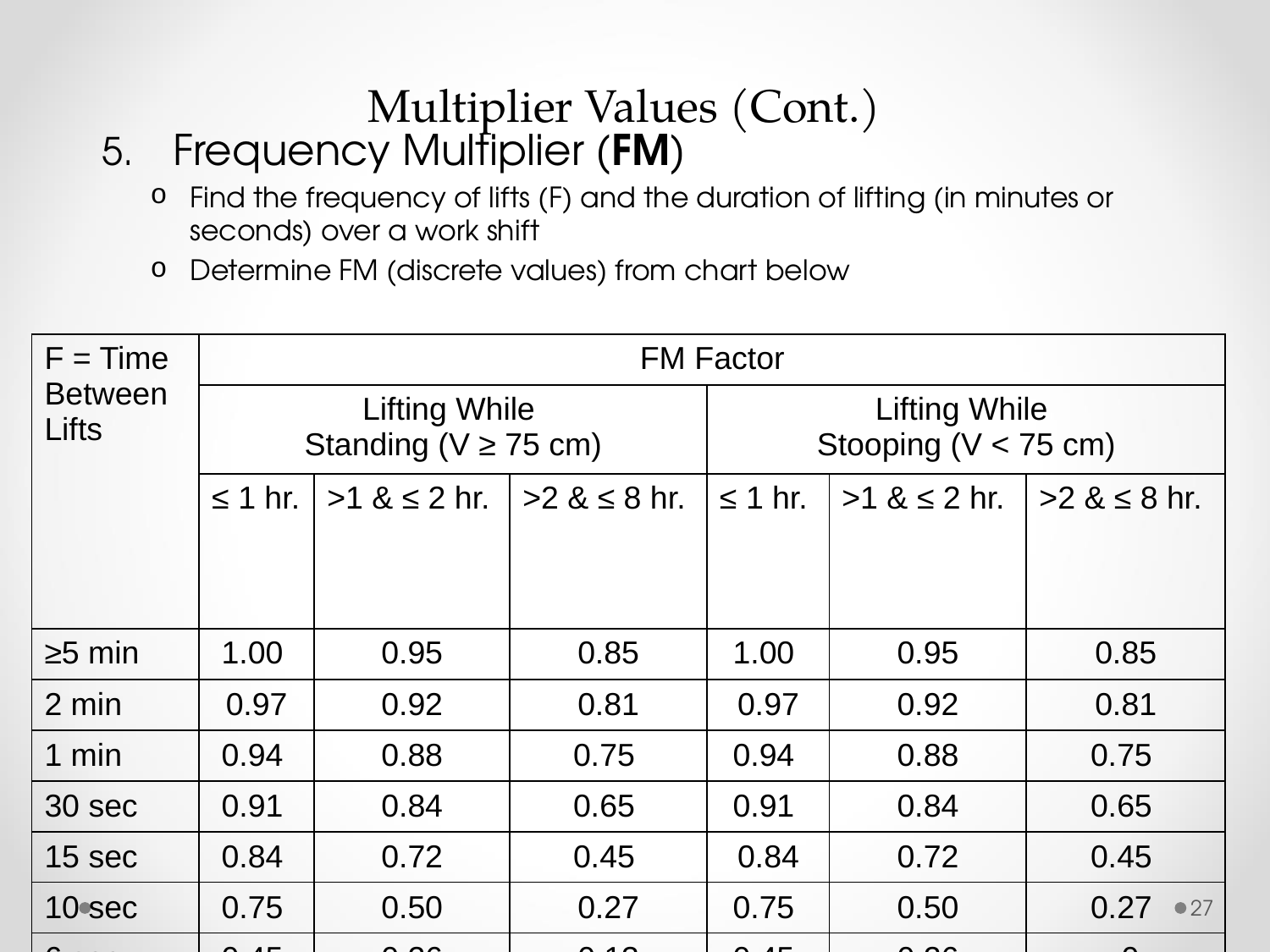

# Multiplier Values (Cont.)

Frequency Multiplier (FM)
Find the frequency of lifts (F) and the duration of lifting (in minutes or seconds) over a work shift
Determine FM (discrete values) from chart below
| F = Time Between Lifts | FM Factor |  |  |  |  |  |
| --- | --- | --- | --- | --- | --- | --- |
|  | Lifting While  Standing (V ≥ 75 cm) |  |  | Lifting While  Stooping (V < 75 cm) |  |  |
|  | ≤ 1 hr. | >1 & ≤ 2 hr. | >2 & ≤ 8 hr. | ≤ 1 hr. | >1 & ≤ 2 hr. | >2 & ≤ 8 hr. |
| ≥5 min | 1.00 | 0.95 | 0.85 | 1.00 | 0.95 | 0.85 |
| 2 min | 0.97 | 0.92 | 0.81 | 0.97 | 0.92 | 0.81 |
| 1 min | 0.94 | 0.88 | 0.75 | 0.94 | 0.88 | 0.75 |
| 30 sec | 0.91 | 0.84 | 0.65 | 0.91 | 0.84 | 0.65 |
| 15 sec | 0.84 | 0.72 | 0.45 | 0.84 | 0.72 | 0.45 |
| 10 sec | 0.75 | 0.50 | 0.27 | 0.75 | 0.50 | 0.27 |
| 6 sec | 0.45 | 0.26 | 0.13 | 0.45 | 0.26 | 0 |
| 5 sec | 0.37 | 0.21 | 0 | 0.37 | 0 | 0 |
27